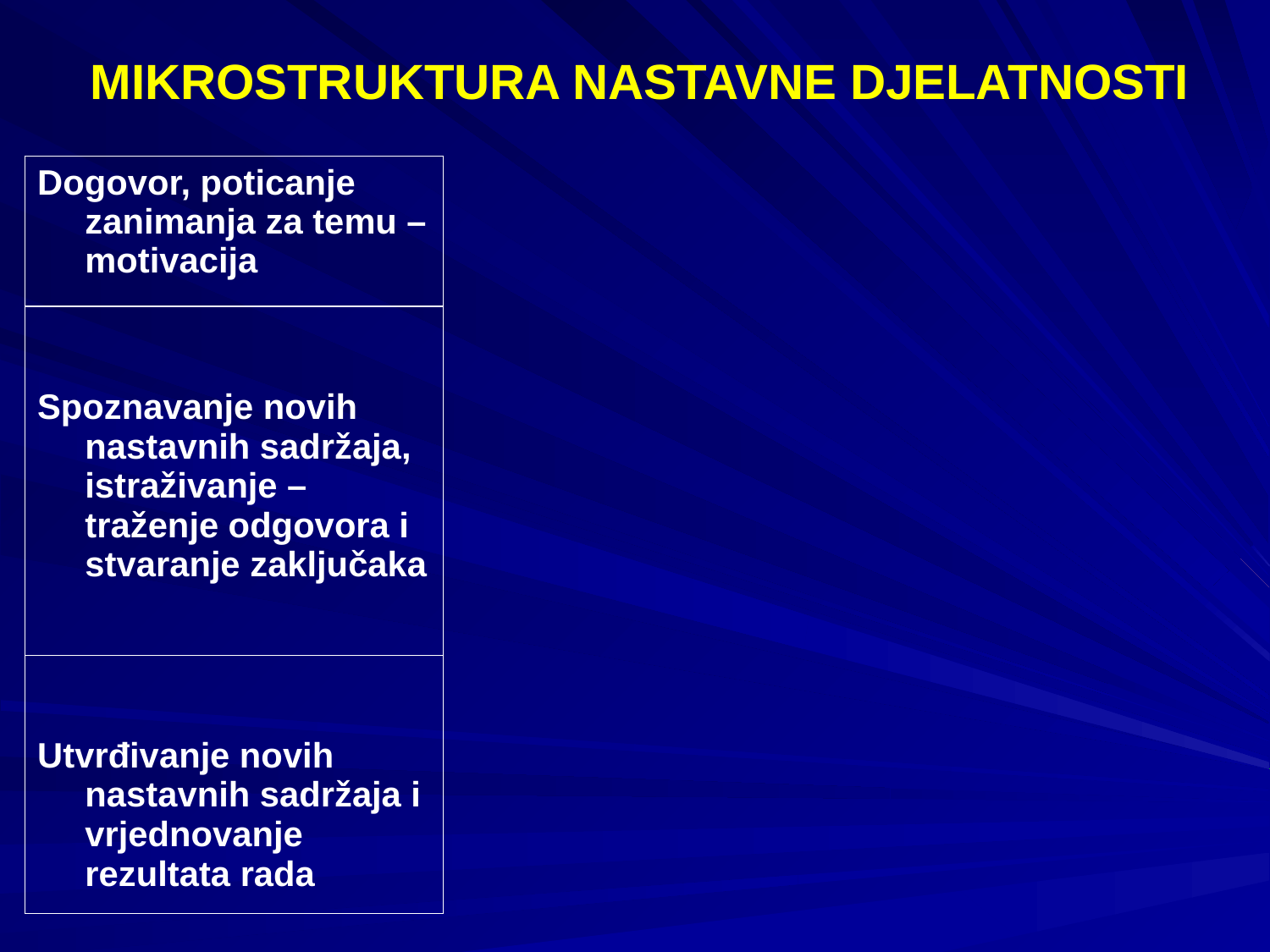

# MIKROSTRUKTURA NASTAVNE DJELATNOSTI
| Dogovor, poticanje zanimanja za temu –motivacija |
| --- |
| Spoznavanje novih nastavnih sadržaja, istraživanje – traženje odgovora i stvaranje zaključaka |
| Utvrđivanje novih nastavnih sadržaja i vrjednovanje rezultata rada |